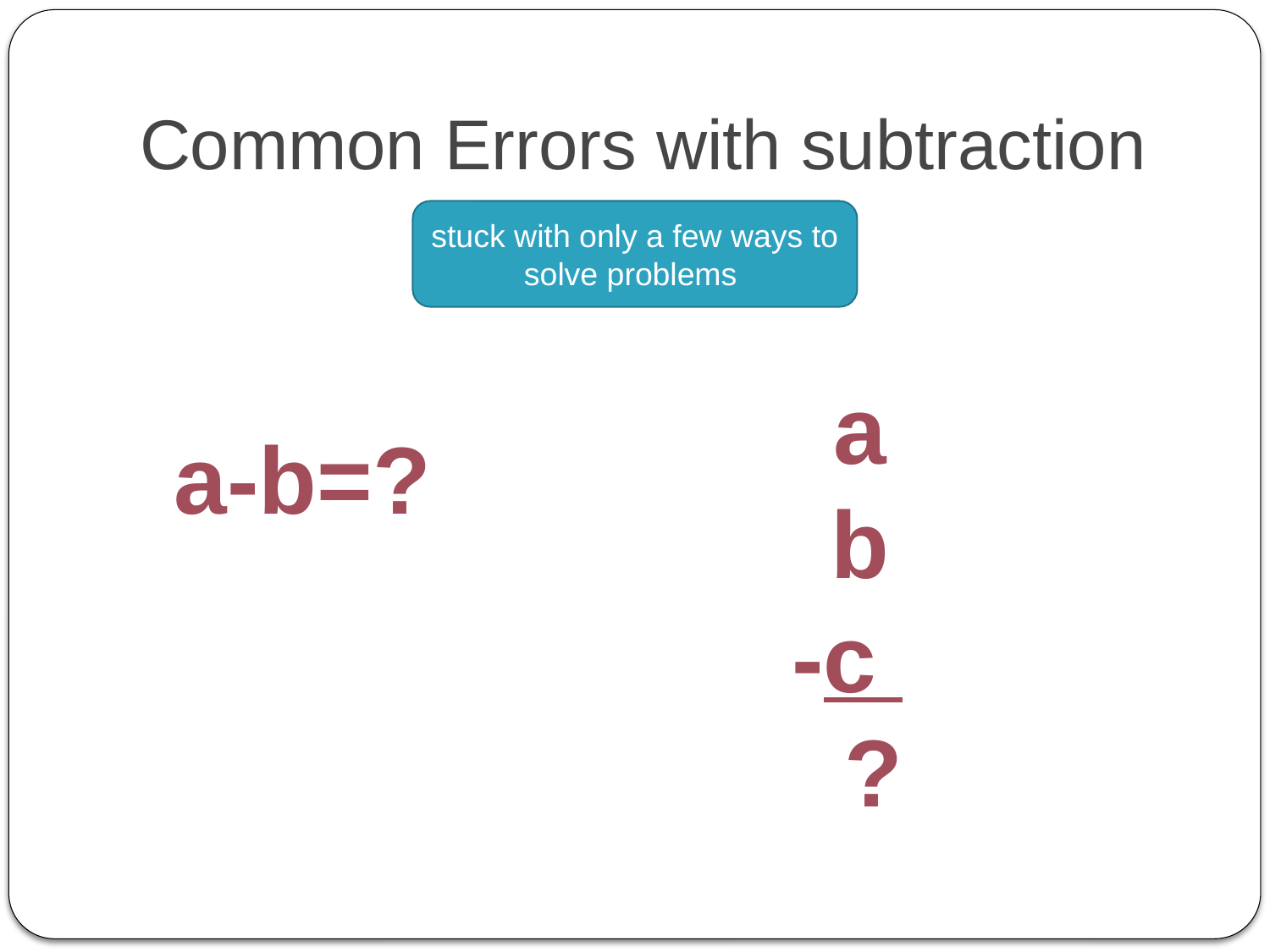

# Common Errors with subtraction
stuck with only a few ways to solve problems
a
b
-c
   ?

a-b=?